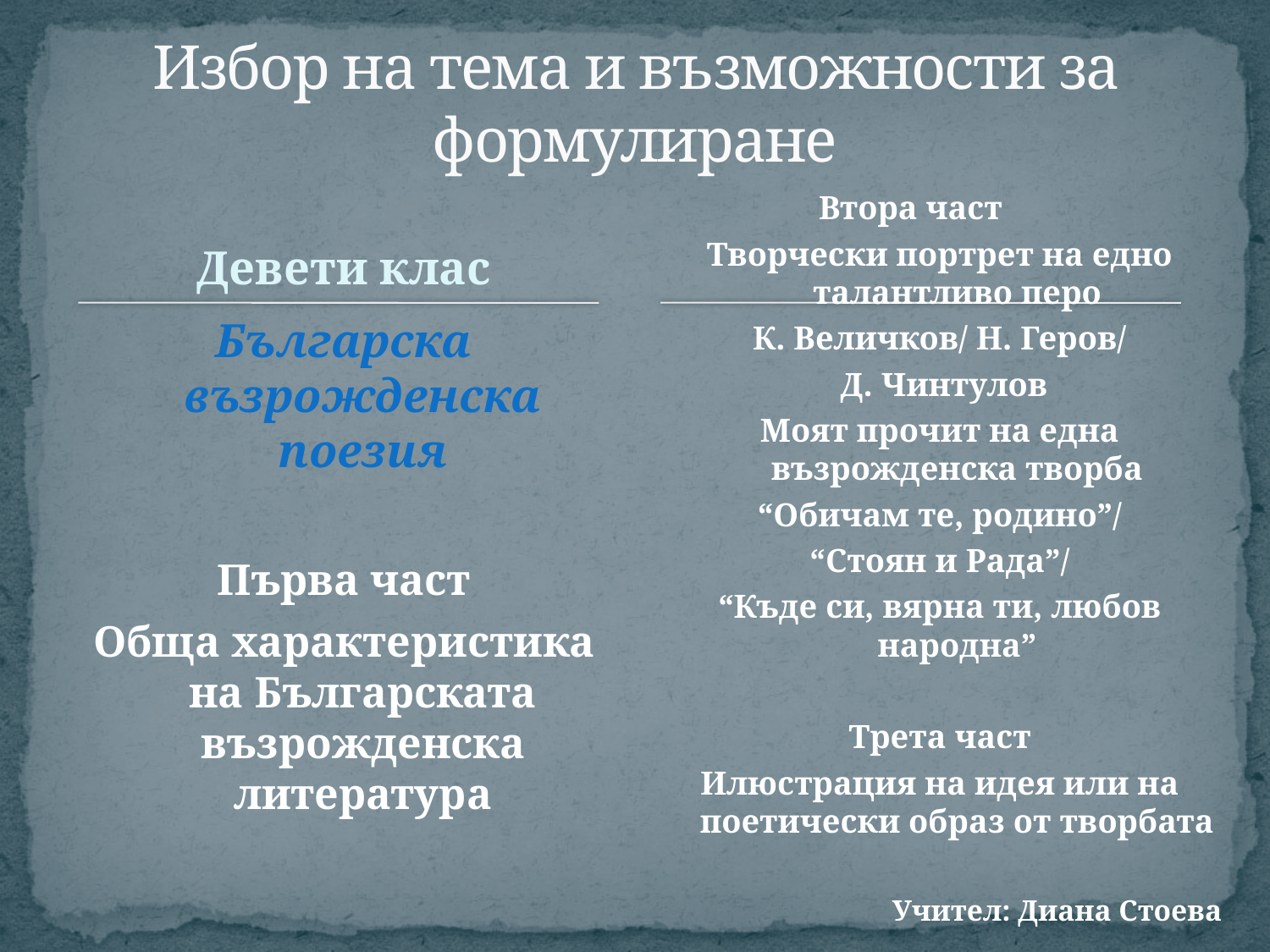

# Избор на тема и възможности за формулиране

                   Втора част
Творчески портрет на едно талантливо перо
К. Величков/ Н. Геров/
 Д. Чинтулов
Моят прочит на една възрожденска творба
“Обичам те, родино”/
 “Стоян и Рада”/
“Къде си, вярна ти, любов народна”

Трета част
Илюстрация на идея или на поетически образ от творбата

Учител: Диана Стоева
Девети клас
Българска възрожденска поезия

Първа част
Обща характеристика на Българската възрожденска литература